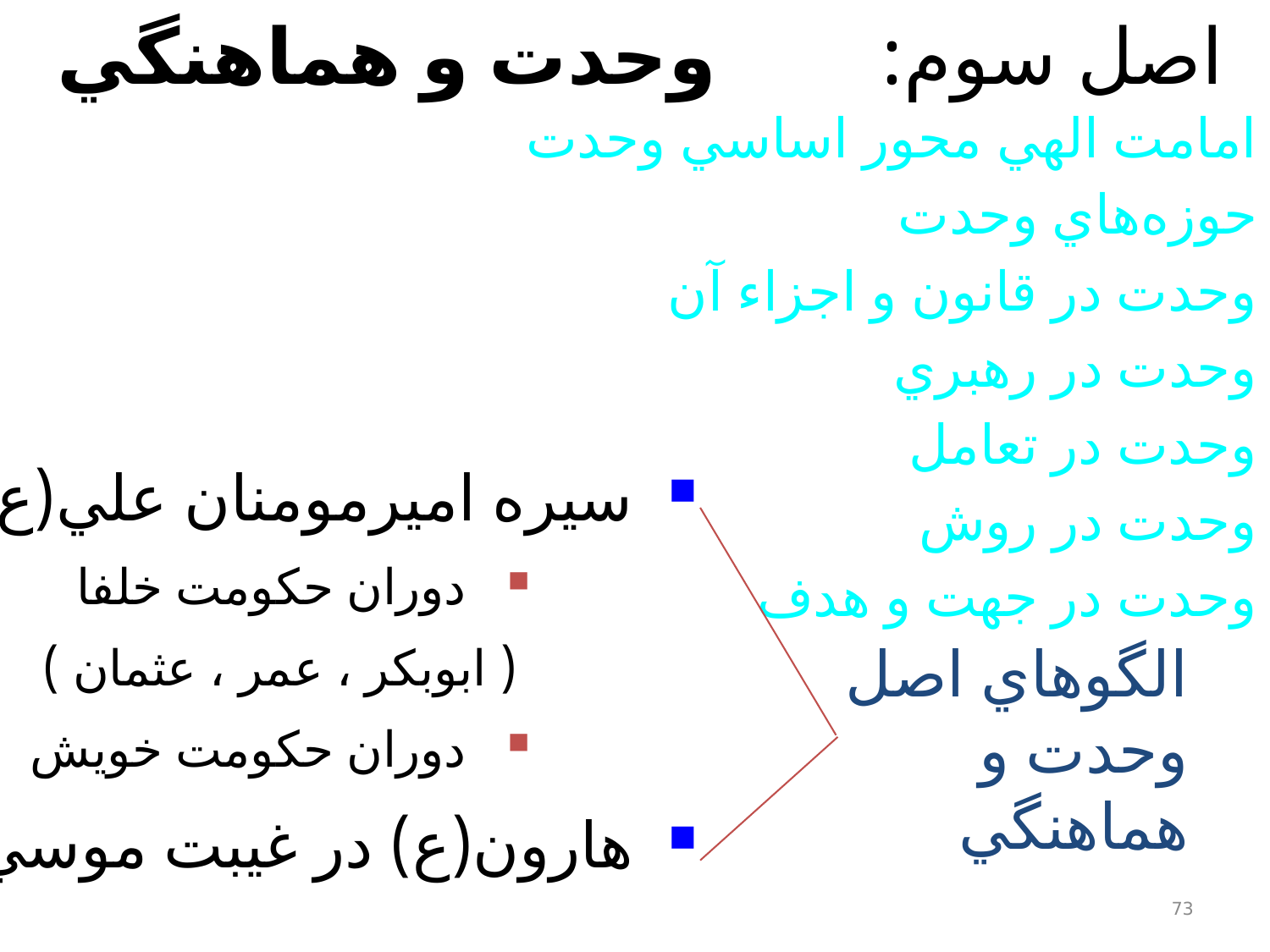

وحدت و هماهنگي
# اصل سوم:
امامت الهي محور اساسي وحدت
حوزه‌هاي وحدت
وحدت در قانون و اجزاء آن
وحدت در رهبري
وحدت در تعامل
وحدت در روش
وحدت در جهت و هدف

سيره اميرمومنان علي(ع)
دوران حكومت خلفا
 ( ابوبكر ، عمر ، عثمان )
دوران حكومت خويش
هارون(ع) در غيبت موسي(ع)

الگوهاي اصل وحدت و هماهنگي

73